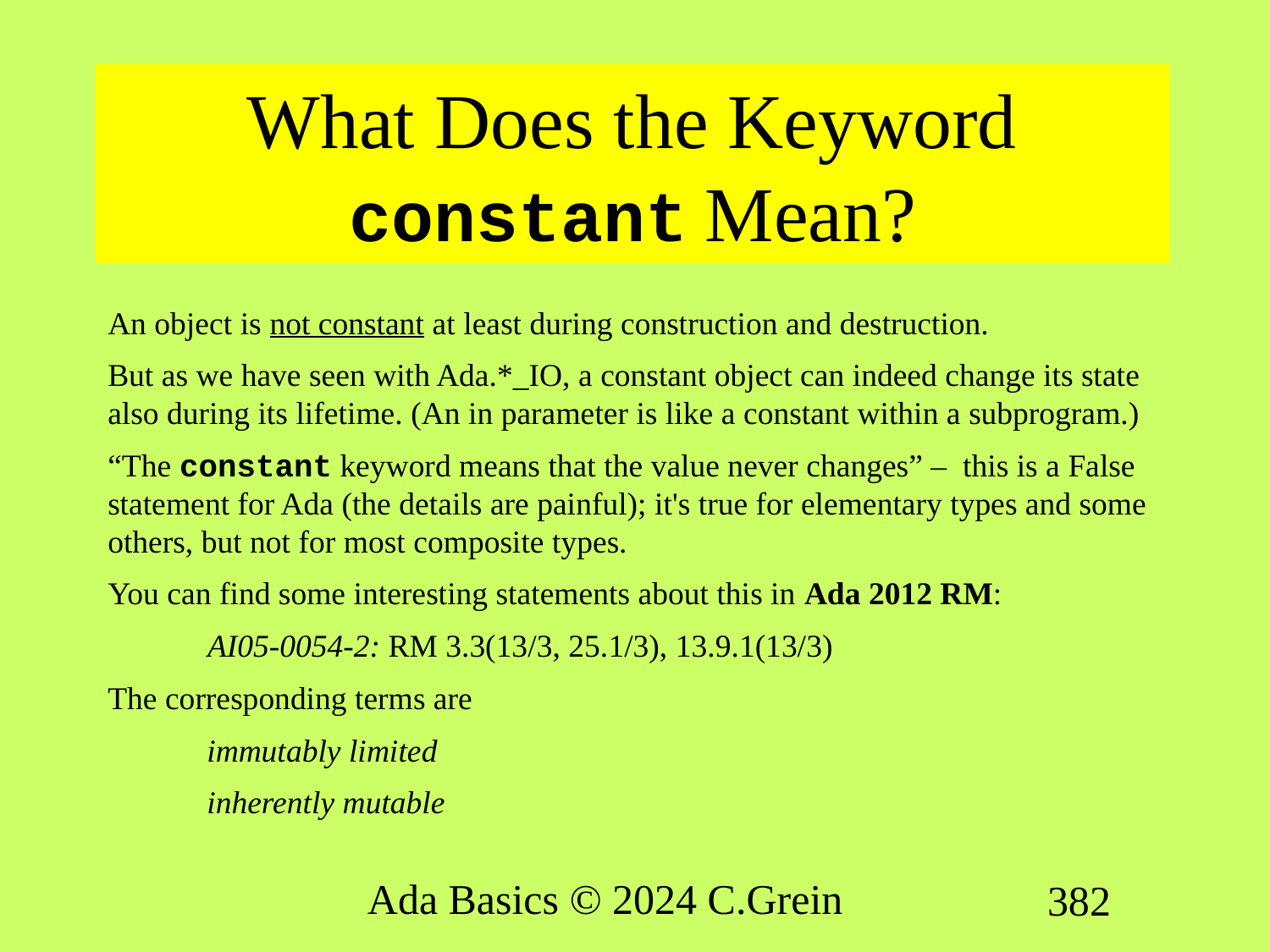

# What Does the Keyword constant Mean?
An object is not constant at least during construction and destruction.
But as we have seen with Ada.*_IO, a constant object can indeed change its state also during its lifetime. (An in parameter is like a constant within a subprogram.)
“The constant keyword means that the value never changes” –  this is a False statement for Ada (the details are painful); it's true for elementary types and some others, but not for most composite types.
You can find some interesting statements about this in Ada 2012 RM:
AI05-0054-2: RM 3.3(13/3, 25.1/3), 13.9.1(13/3)
The corresponding terms are
immutably limited
inherently mutable
Ada Basics © 2024 C.Grein
382